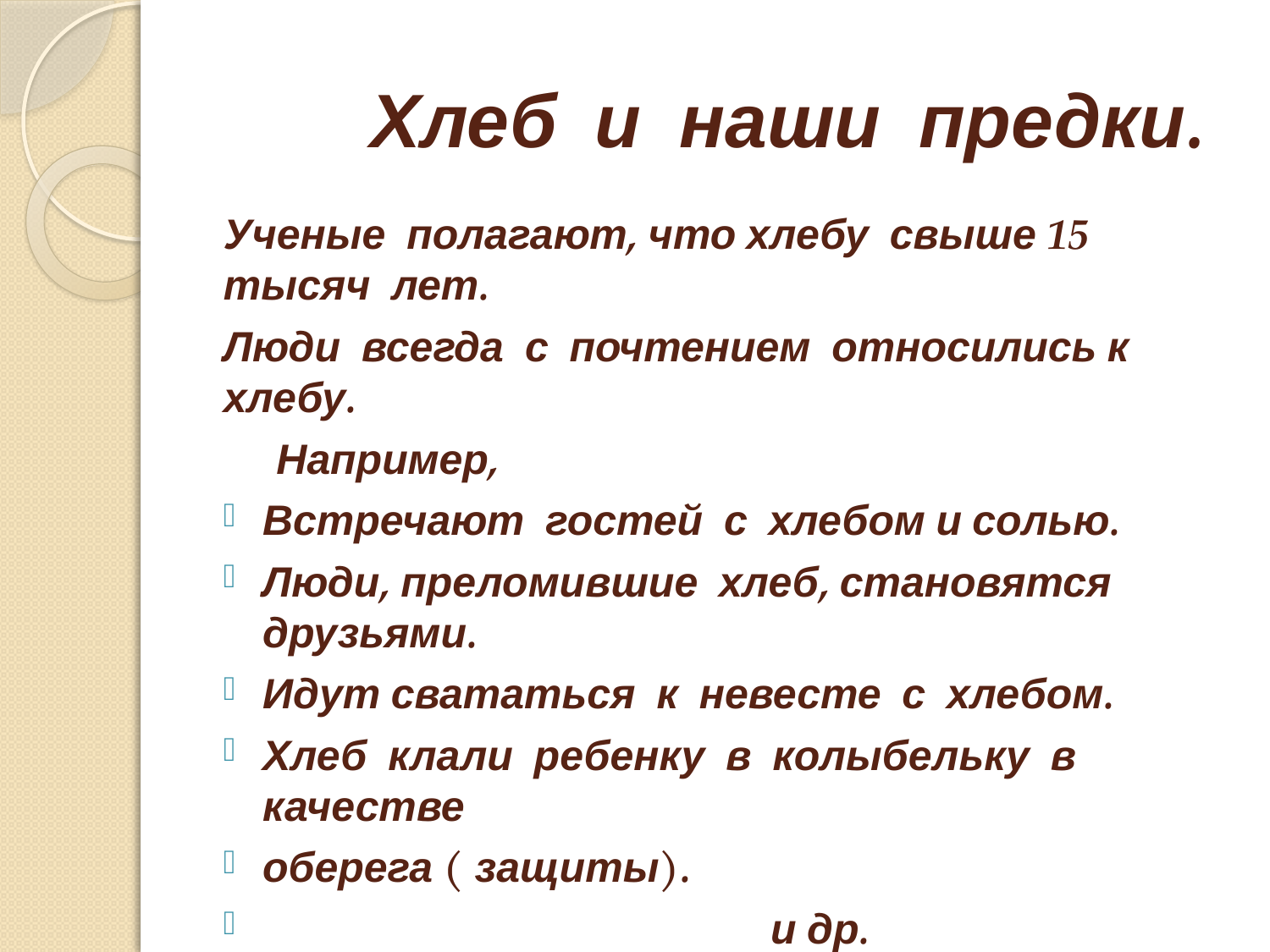

# Хлеб  и  наши  предки.
Ученые  полагают, что хлебу  свыше 15 тысяч  лет.
Люди  всегда  с  почтением  относились к  хлебу.
     Например,
Встречают  гостей  с  хлебом и солью.
Люди, преломившие  хлеб, становятся  друзьями.
Идут свататься  к  невесте  с  хлебом.
Хлеб  клали  ребенку  в  колыбельку  в  качестве
оберега ( защиты).
                                                и др.